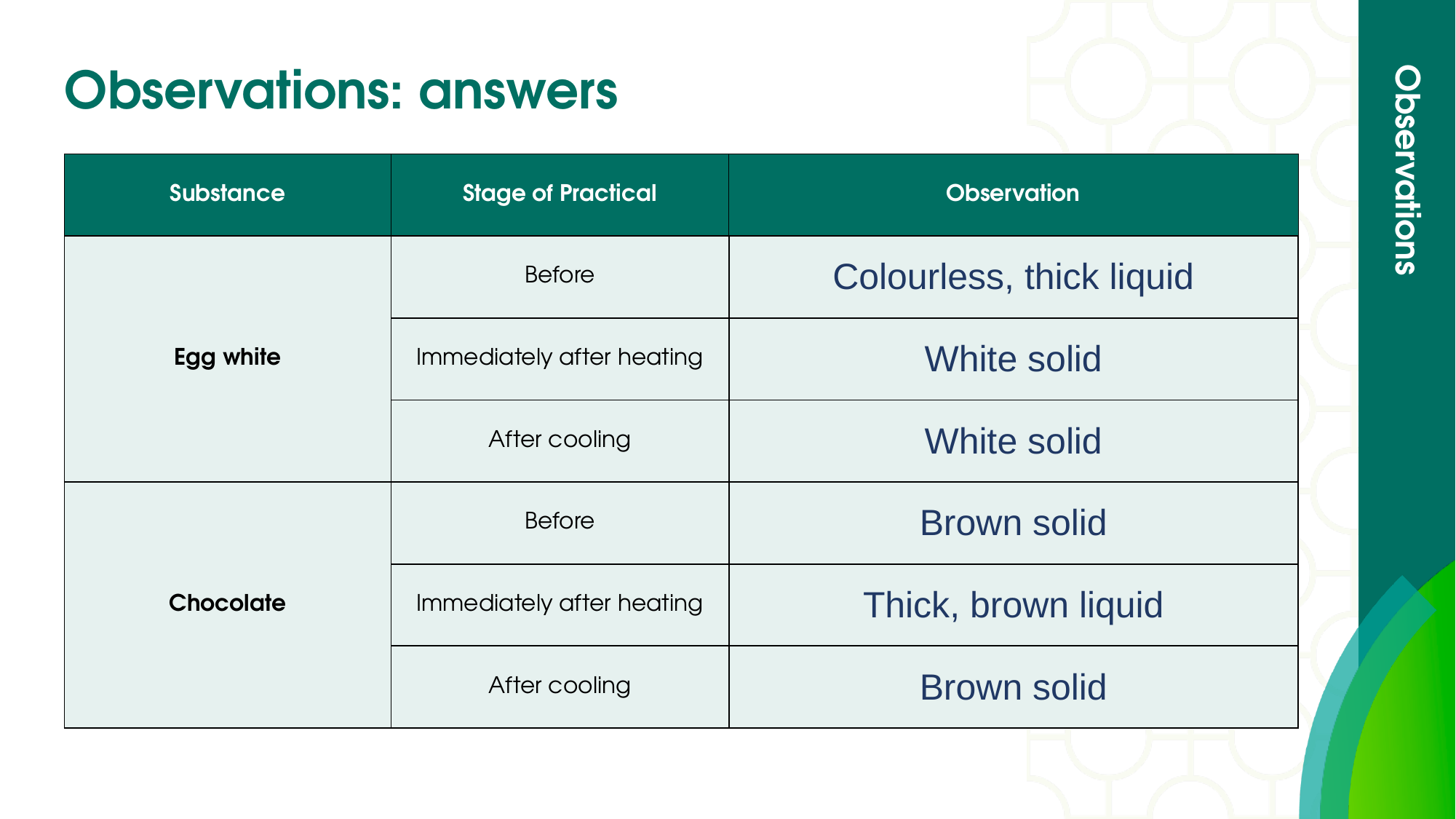

# Observations: answers
| Substance | Stage of Practical | Observation |
| --- | --- | --- |
| Egg white | Before | Colourless, thick liquid |
|  | Immediately after heating | White solid |
|  | After cooling | White solid |
| Chocolate | Before | Brown solid |
|  | Immediately after heating | Thick, brown liquid |
|  | After cooling | Brown solid |
Observations